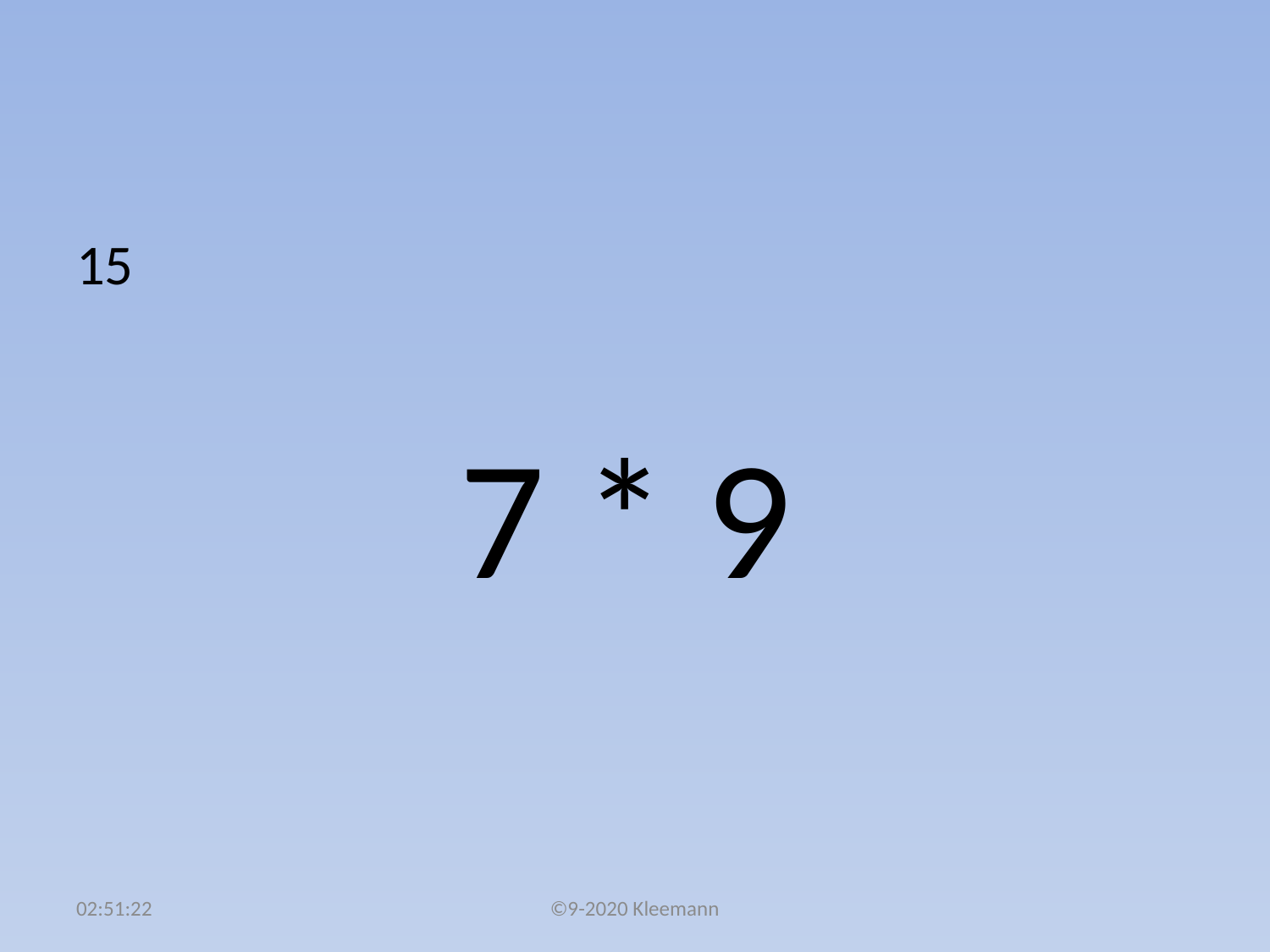

#
15

          7 * 9
02:51:22
©9-2020 Kleemann